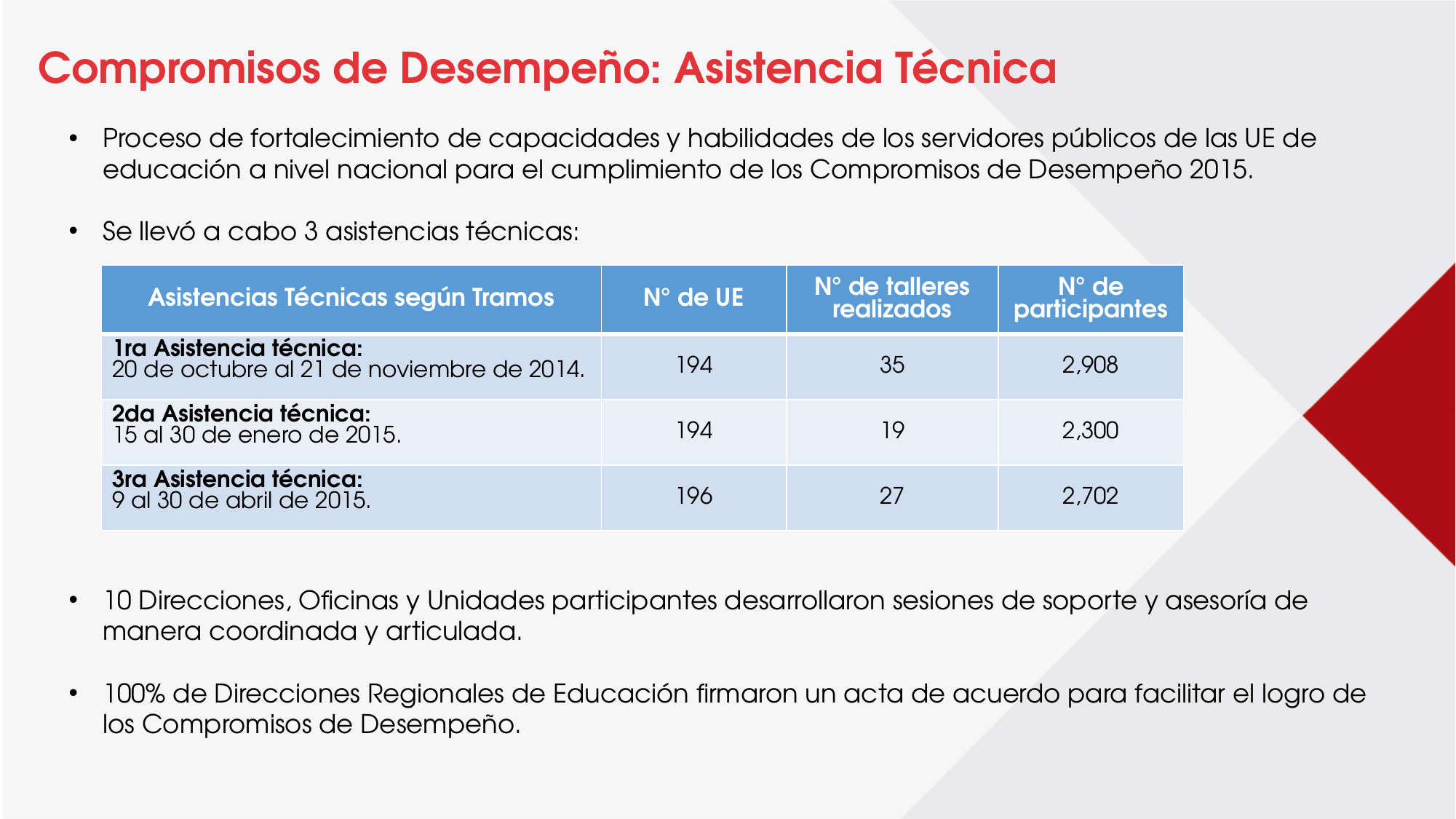

Proceso de fortalecimiento de capacidades y habilidades de los servidores públicos de las UE de educación a nivel nacional para el cumplimiento de los Compromisos de Desempeño 2015.

Se llevó a cabo 3 asistencias técnicas:

10 Direcciones, Oficinas y Unidades participantes desarrollaron sesiones de soporte y asesoría de manera coordinada y articulada.

100% de Direcciones Regionales de Educación firmaron un acta de acuerdo para facilitar el logro de los Compromisos de Desempeño.
Compromisos de Desempeño: Asistencia Técnica
| Asistencias Técnicas según Tramos | N° de UE | N° de talleres realizados | N° de participantes |
| --- | --- | --- | --- |
| 1ra Asistencia técnica: 20 de octubre al 21 de noviembre de 2014. | 194 | 35 | 2,908 |
| 2da Asistencia técnica: 15 al 30 de enero de 2015. | 194 | 19 | 2,300 |
| 3ra Asistencia técnica: 9 al 30 de abril de 2015. | 196 | 27 | 2,702 |